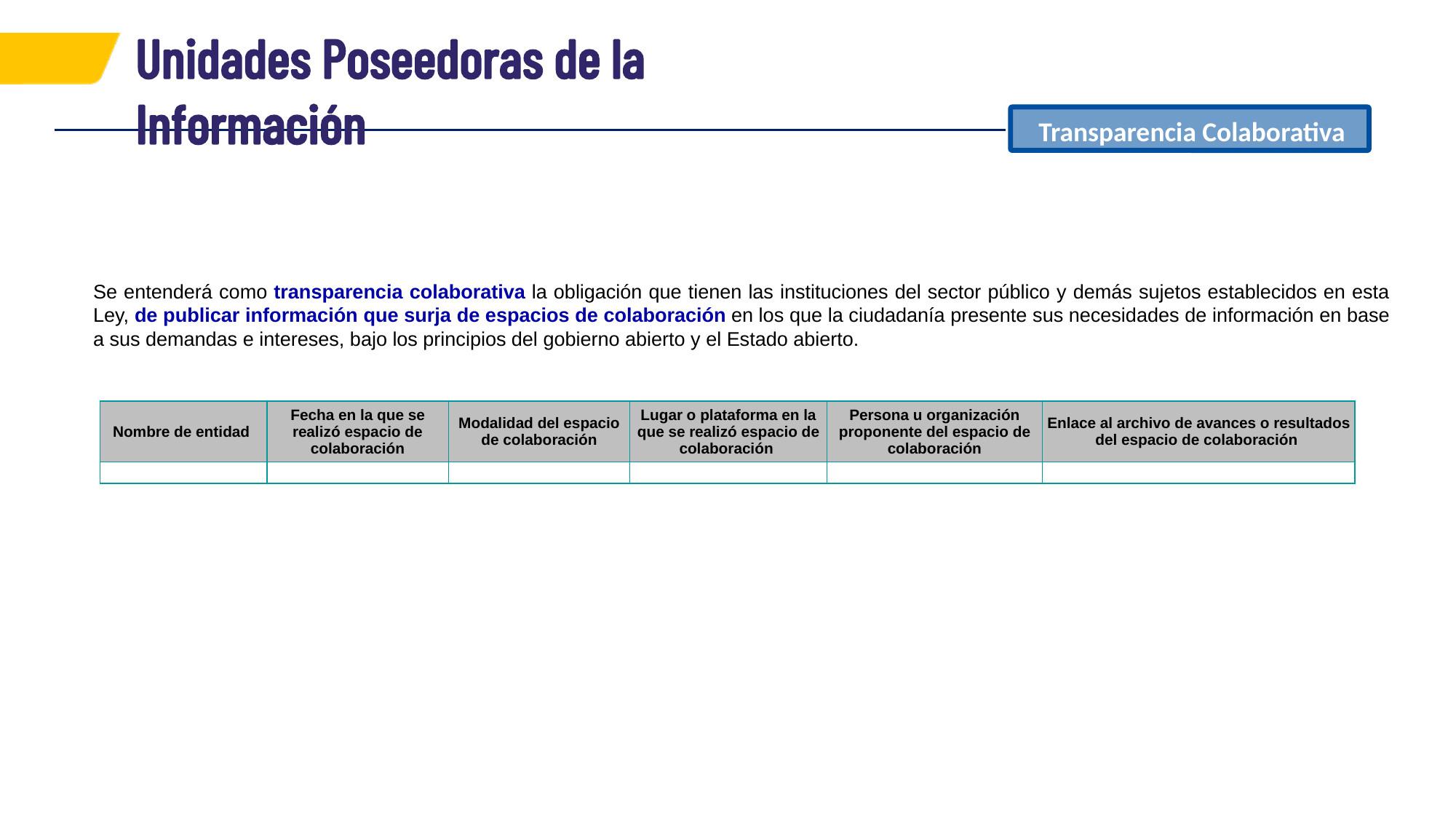

Unidades Poseedoras de la Información
Transparencia Colaborativa
Transparencia Colaborativa
Se entenderá como transparencia colaborativa la obligación que tienen las instituciones del sector público y demás sujetos establecidos en esta Ley, de publicar información que surja de espacios de colaboración en los que la ciudadanía presente sus necesidades de información en base a sus demandas e intereses, bajo los principios del gobierno abierto y el Estado abierto.
| Nombre de entidad | Fecha en la que se realizó espacio de colaboración | Modalidad del espacio de colaboración | Lugar o plataforma en la que se realizó espacio de colaboración | Persona u organización proponente del espacio de colaboración | Enlace al archivo de avances o resultados del espacio de colaboración |
| --- | --- | --- | --- | --- | --- |
|  |  |  |  |  |  |